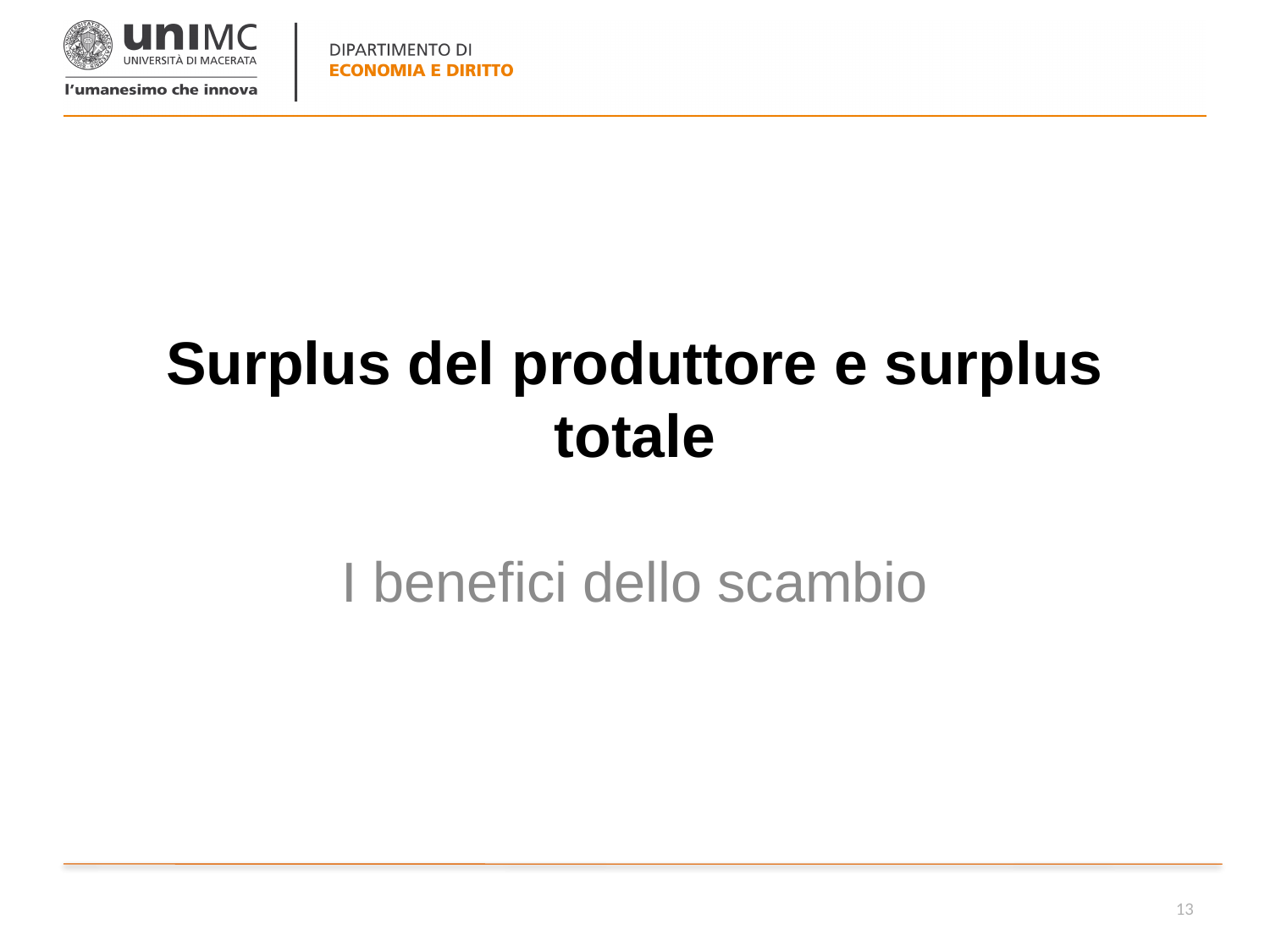

13
# Surplus del produttore e surplus totale
I benefici dello scambio